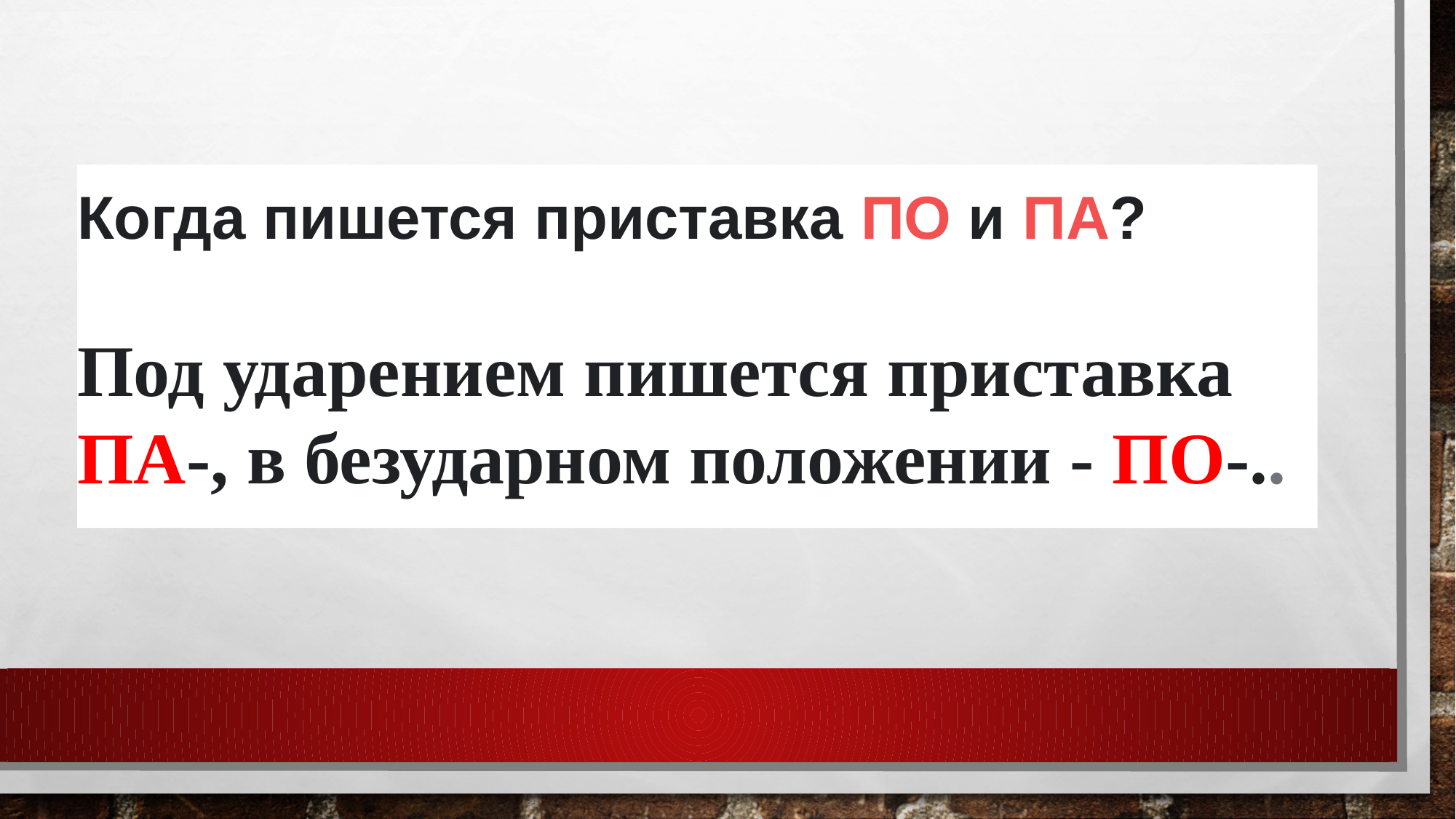

Когда пишется приставка ПО и ПА?

Под ударением пишется приставка ПА-, в безударном положении - ПО-..